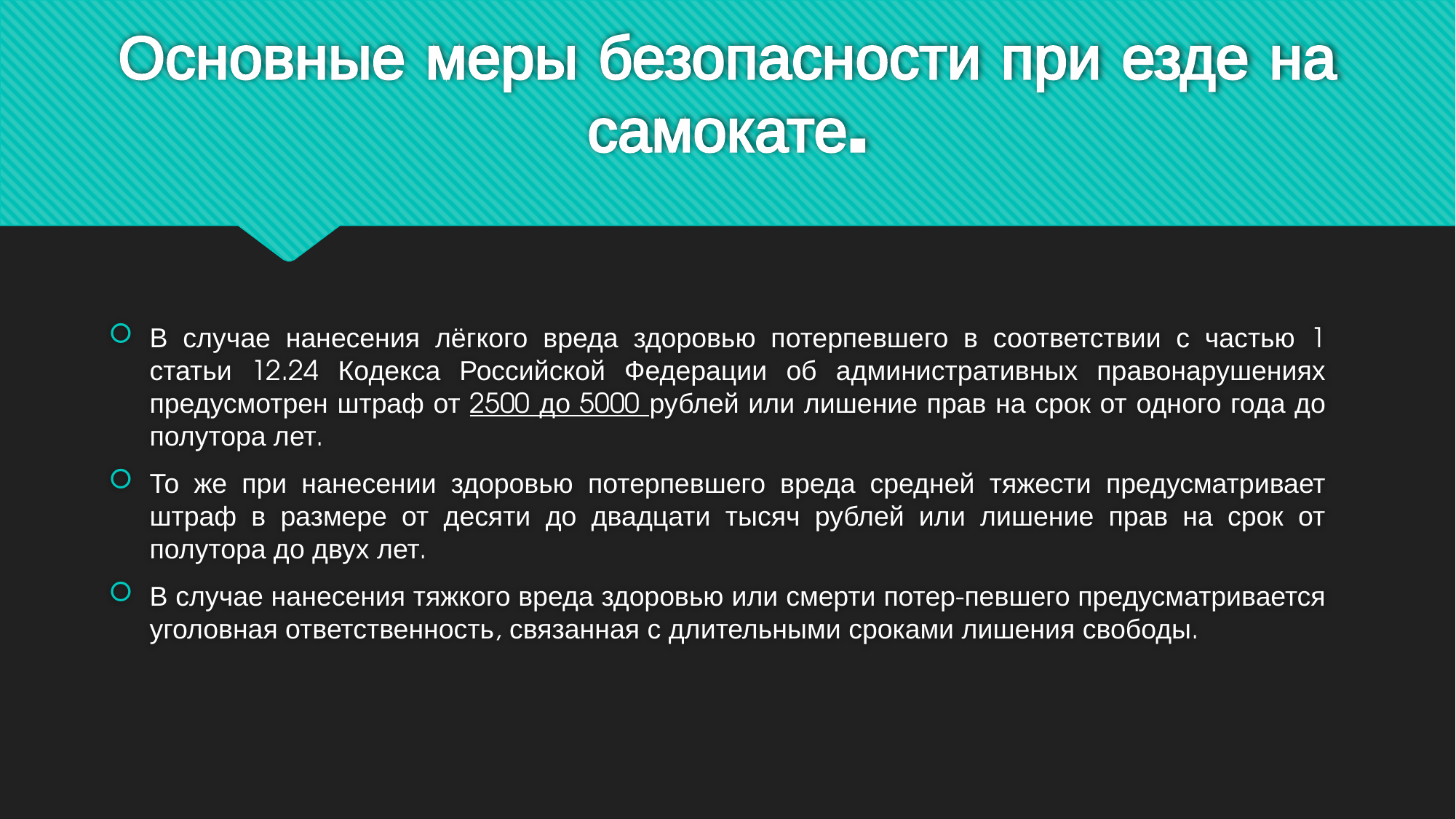

# Основные меры безопасности при езде на самокате.
В случае нанесения лёгкого вреда здоровью потерпевшего в соответствии с частью 1 статьи 12.24 Кодекса Российской Федерации об административных правонарушениях предусмотрен штраф от 2500 до 5000 рублей или лишение прав на срок от одного года до полутора лет.
То же при нанесении здоровью потерпевшего вреда средней тяжести предусматривает штраф в размере от десяти до двадцати тысяч рублей или лишение прав на срок от полутора до двух лет.
В случае нанесения тяжкого вреда здоровью или смерти потер-певшего предусматривается уголовная ответственность, связанная с длительными сроками лишения свободы.